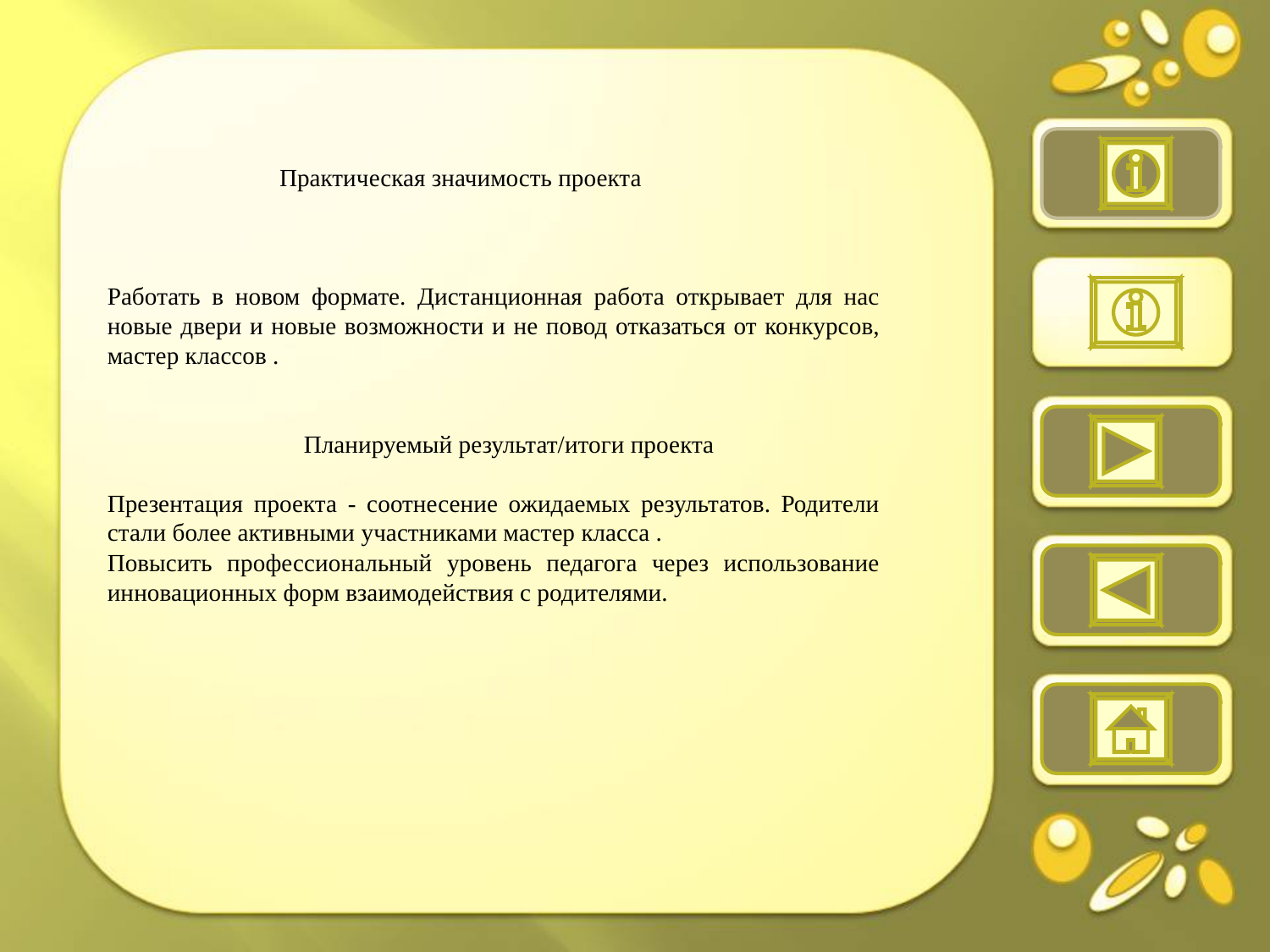

Практическая значимость проекта

Работать в новом формате. Дистанционная работа открывает для нас новые двери и новые возможности и не повод отказаться от конкурсов, мастер классов .

                                Планируемый результат/итоги проекта

Презентация проекта - соотнесение ожидаемых результатов. Родители стали более активными участниками мастер класса .
Повысить профессиональный уровень педагога через использование инновационных форм взаимодействия с родителями.